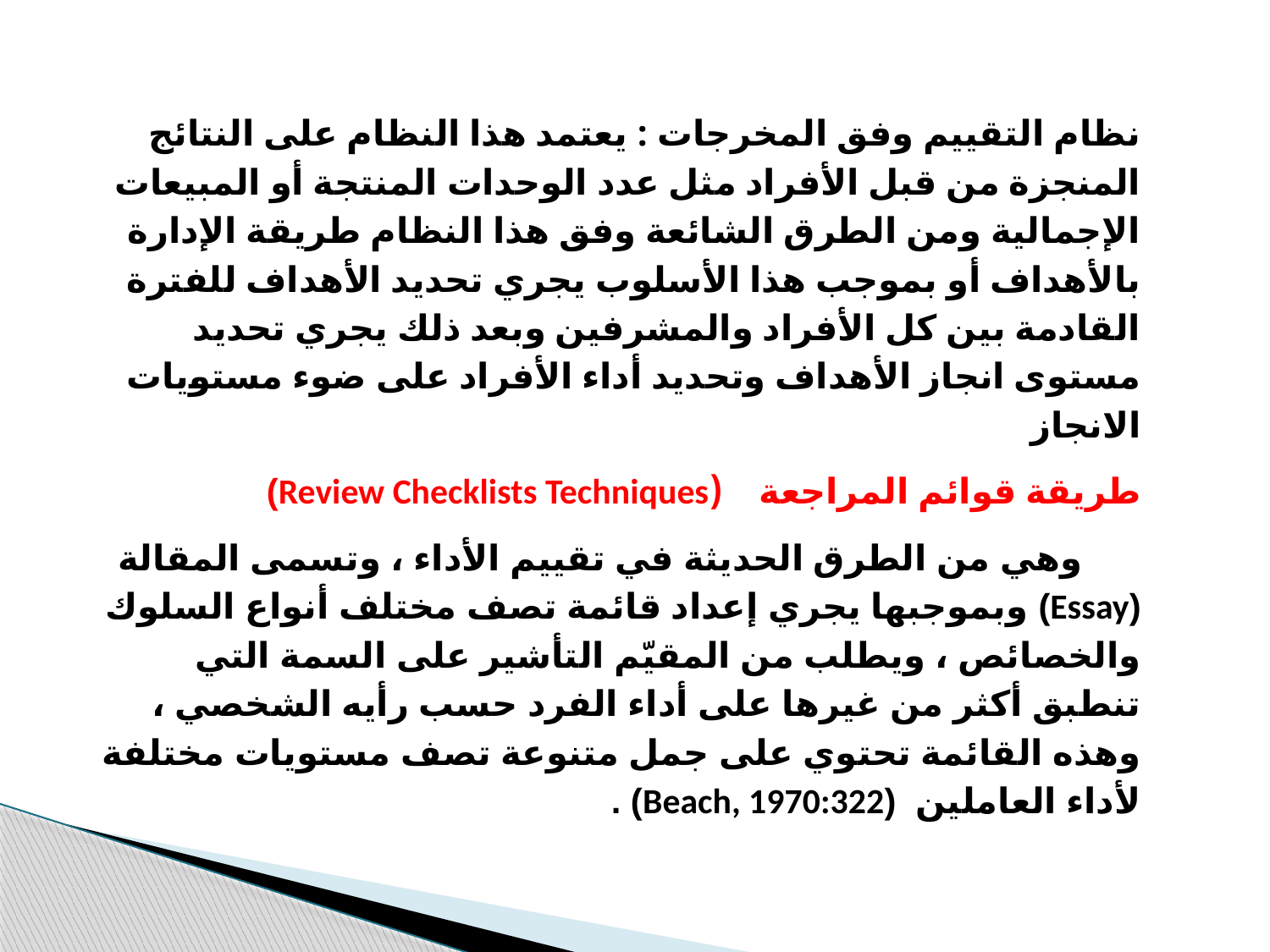

نظام التقييم وفق المخرجات : يعتمد هذا النظام على النتائج المنجزة من قبل الأفراد مثل عدد الوحدات المنتجة أو المبيعات الإجمالية ومن الطرق الشائعة وفق هذا النظام طريقة الإدارة بالأهداف أو بموجب هذا الأسلوب يجري تحديد الأهداف للفترة القادمة بين كل الأفراد والمشرفين وبعد ذلك يجري تحديد مستوى انجاز الأهداف وتحديد أداء الأفراد على ضوء مستويات الانجاز
طريقة قوائم المراجعة    (Review Checklists Techniques)
      وهي من الطرق الحديثة في تقييم الأداء ، وتسمى المقالة (Essay) وبموجبها يجري إعداد قائمة تصف مختلف أنواع السلوك والخصائص ، ويطلب من المقيّم التأشير على السمة التي تنطبق أكثر من غيرها على أداء الفرد حسب رأيه الشخصي ، وهذه القائمة تحتوي على جمل متنوعة تصف مستويات مختلفة لأداء العاملين  (Beach, 1970:322) .